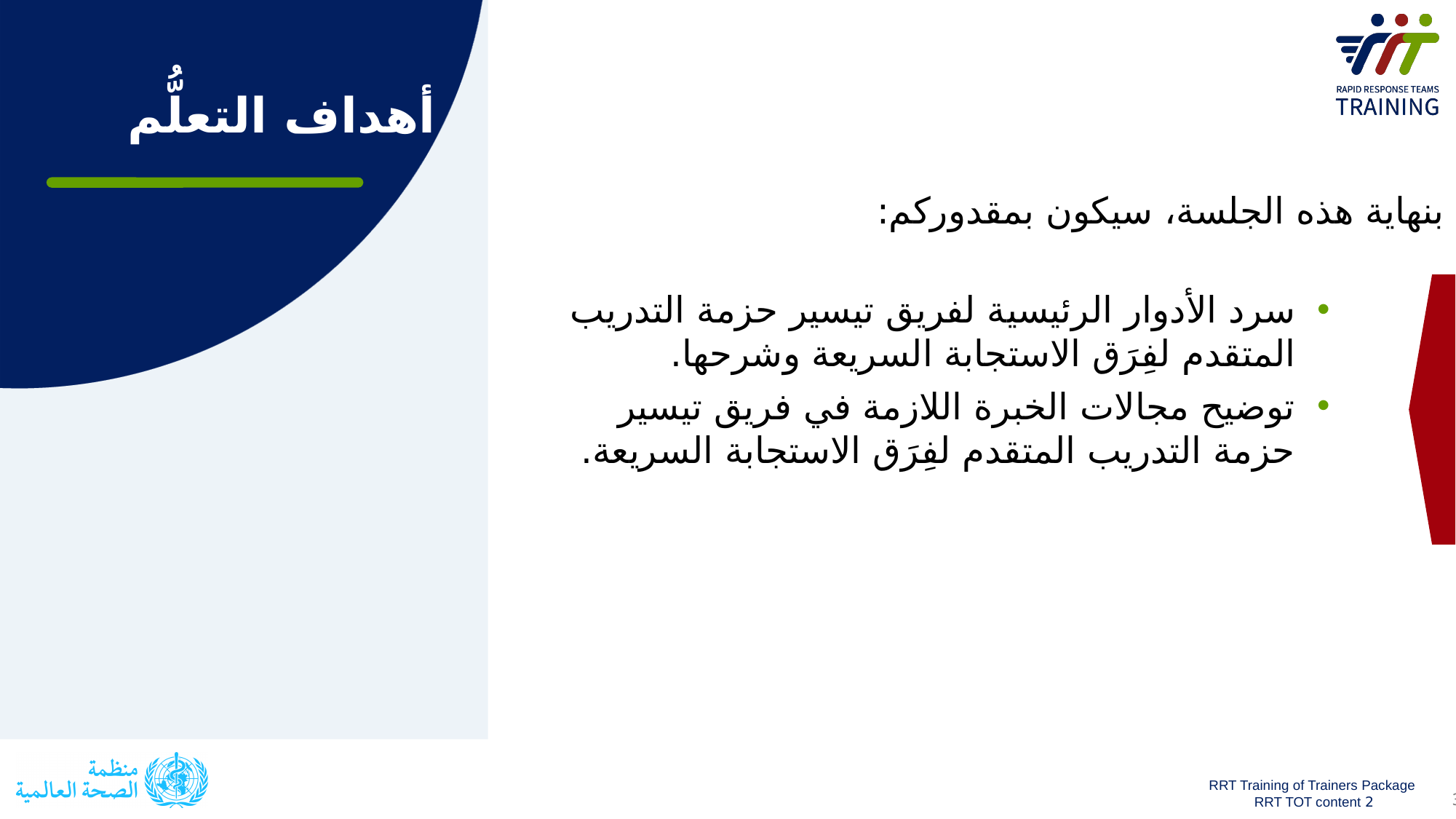

# أهداف التعلُّم
بنهاية هذه الجلسة، سيكون بمقدوركم:
سرد الأدوار الرئيسية لفريق تيسير حزمة التدريب المتقدم لفِرَق الاستجابة السريعة وشرحها.
توضيح مجالات الخبرة اللازمة في فريق تيسير حزمة التدريب المتقدم لفِرَق الاستجابة السريعة.